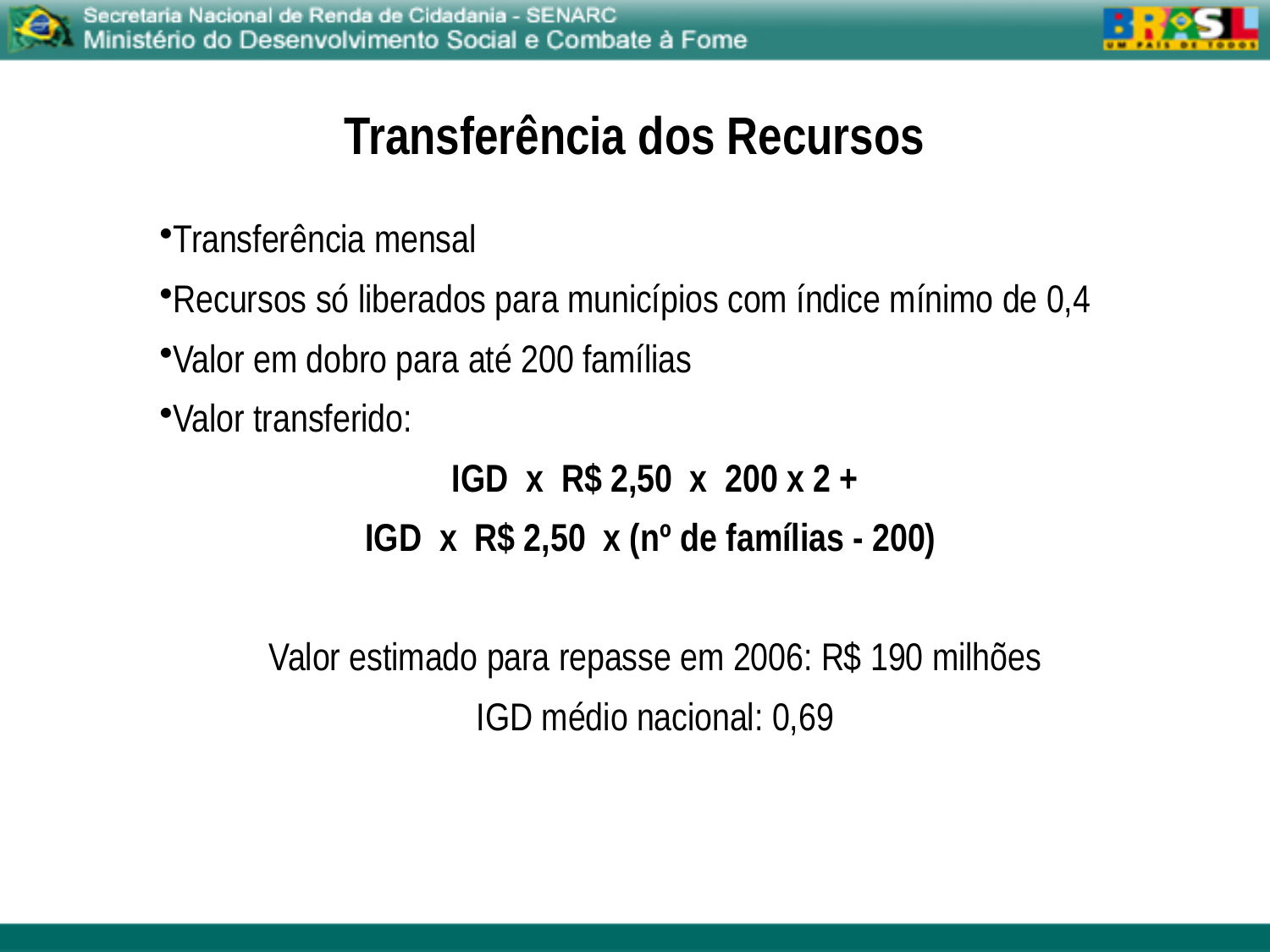

Transferência dos Recursos
Transferência mensal
Recursos só liberados para municípios com índice mínimo de 0,4
Valor em dobro para até 200 famílias
Valor transferido:
IGD  x  R$ 2,50  x  200 x 2 +
IGD  x  R$ 2,50  x (nº de famílias - 200)

Valor estimado para repasse em 2006: R$ 190 milhões
IGD médio nacional: 0,69